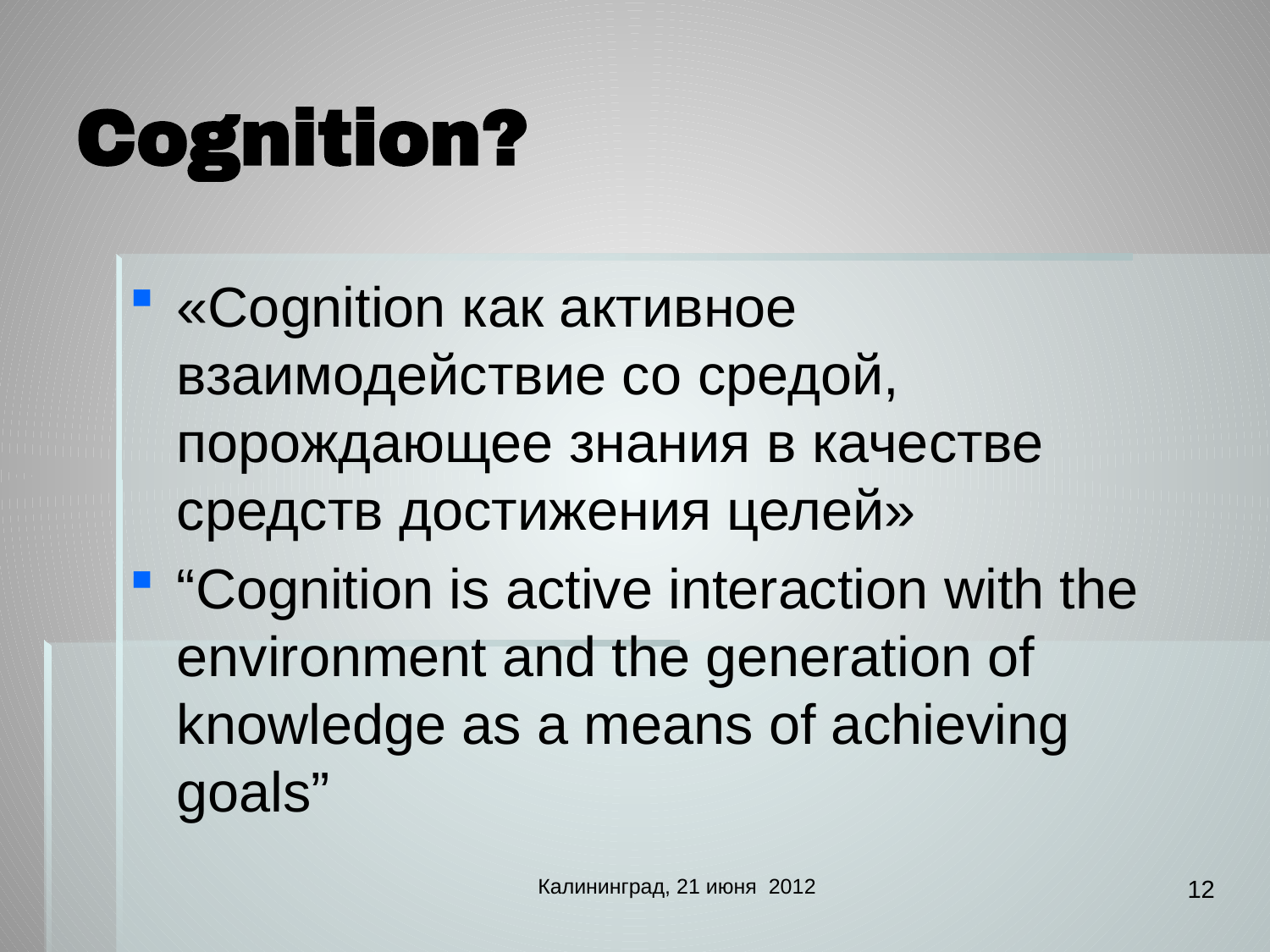

# Cognition?
«Cognition как активное взаимодействие со средой, порождающее знания в качестве средств достижения целей»
“Cognition is active interaction with the environment and the generation of knowledge as a means of achieving goals”

Калининград, 21 июня  2012
12